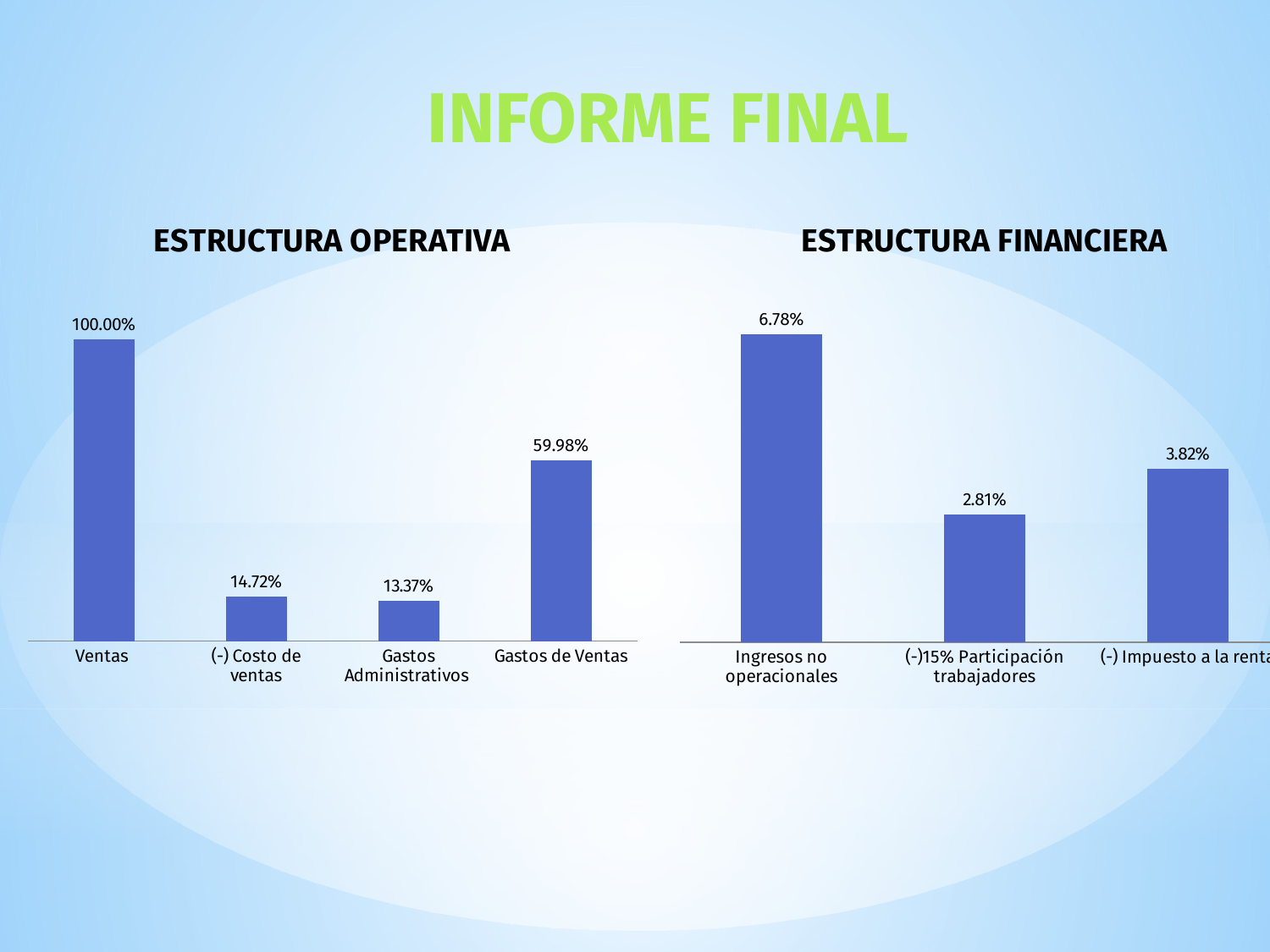

INFORME FINAL

### Chart: ESTRUCTURA OPERATIVA

| Category |  |
|---|---|
| Ventas  | 1.0 |
| (-) Costo de ventas | 0.1472 |
| Gastos Administrativos  | 0.1337 |
| Gastos de Ventas | 0.5998 |

### Chart: ESTRUCTURA FINANCIERA

| Category |  |
|---|---|
| Ingresos no operacionales | 0.0678 |
| (-)15% Participación trabajadores | 0.0281 |
| (-) Impuesto a la renta | 0.0382 |